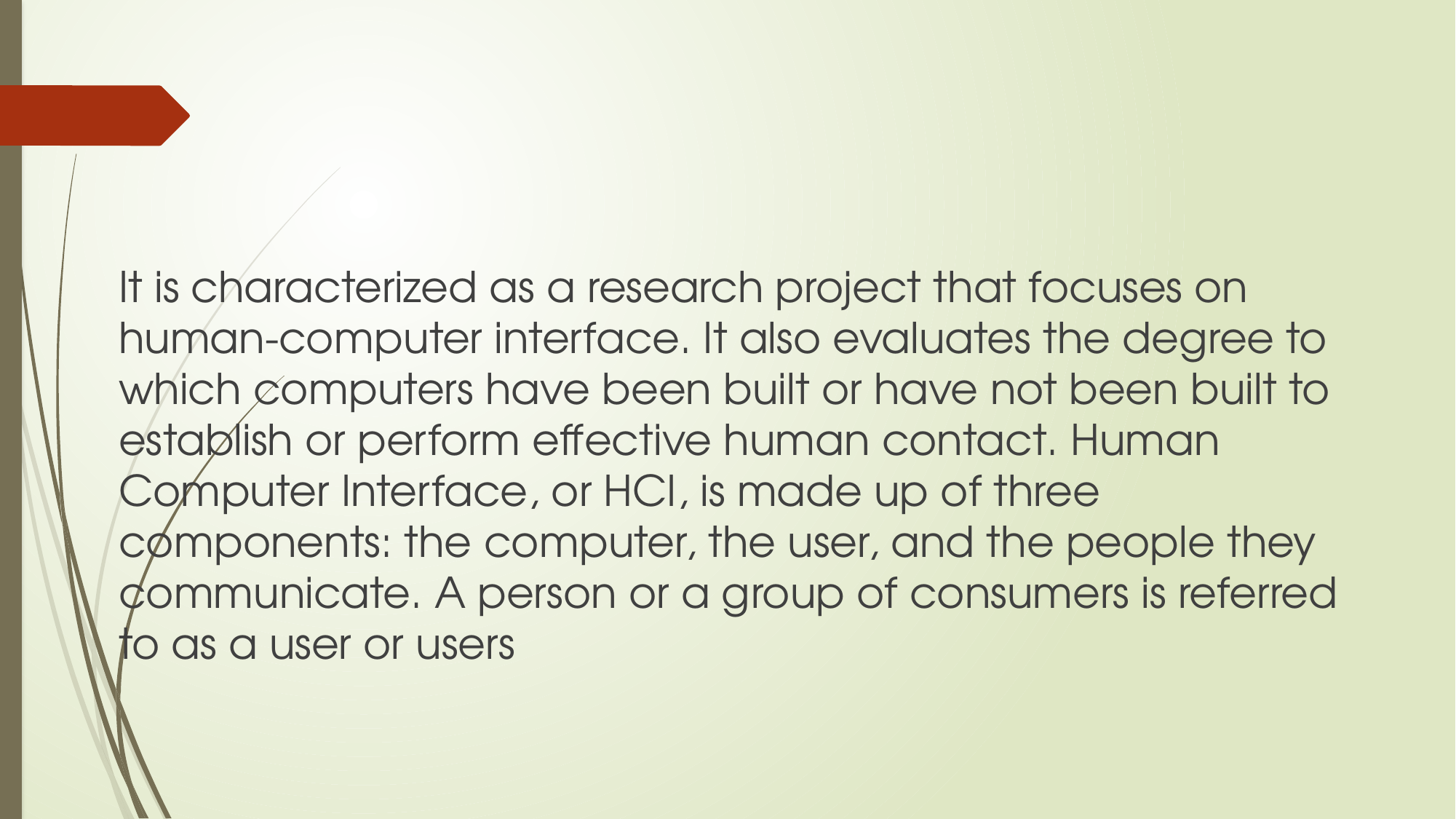

#
It is characterized as a research project that focuses on human-computer interface. It also evaluates the degree to which computers have been built or have not been built to establish or perform effective human contact. Human Computer Interface, or HCI, is made up of three components: the computer, the user, and the people they communicate. A person or a group of consumers is referred to as a user or users